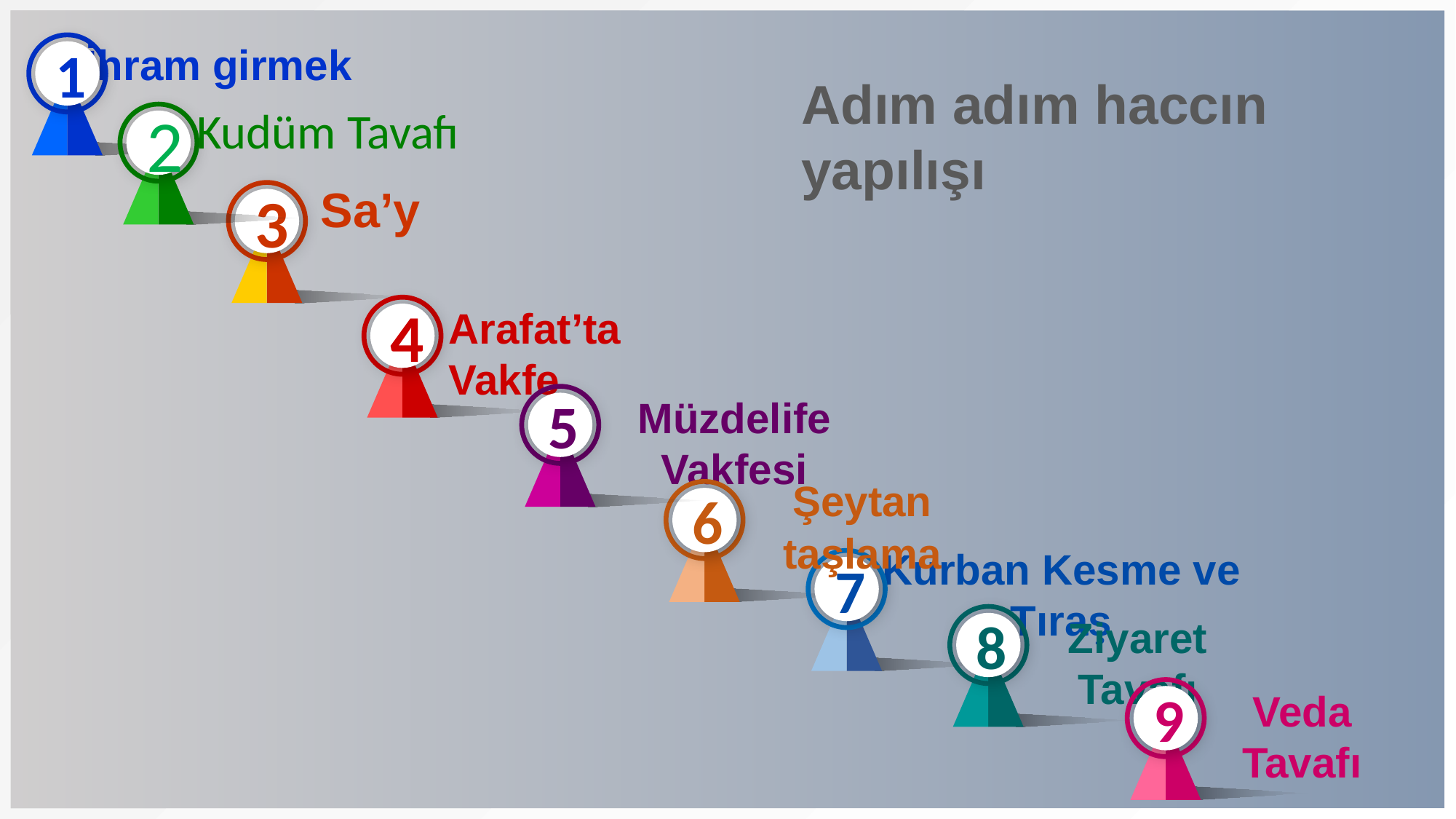

1

İhram girmek
Adım adım haccın yapılışı
Kudüm Tavafı

2

Sa’y

3

4

Arafat’ta Vakfe

5

Müzdelife Vakfesi
Şeytan taşlama

6

Kurban Kesme ve Tıraş

7

8

Ziyaret Tavafı

9

Veda Tavafı